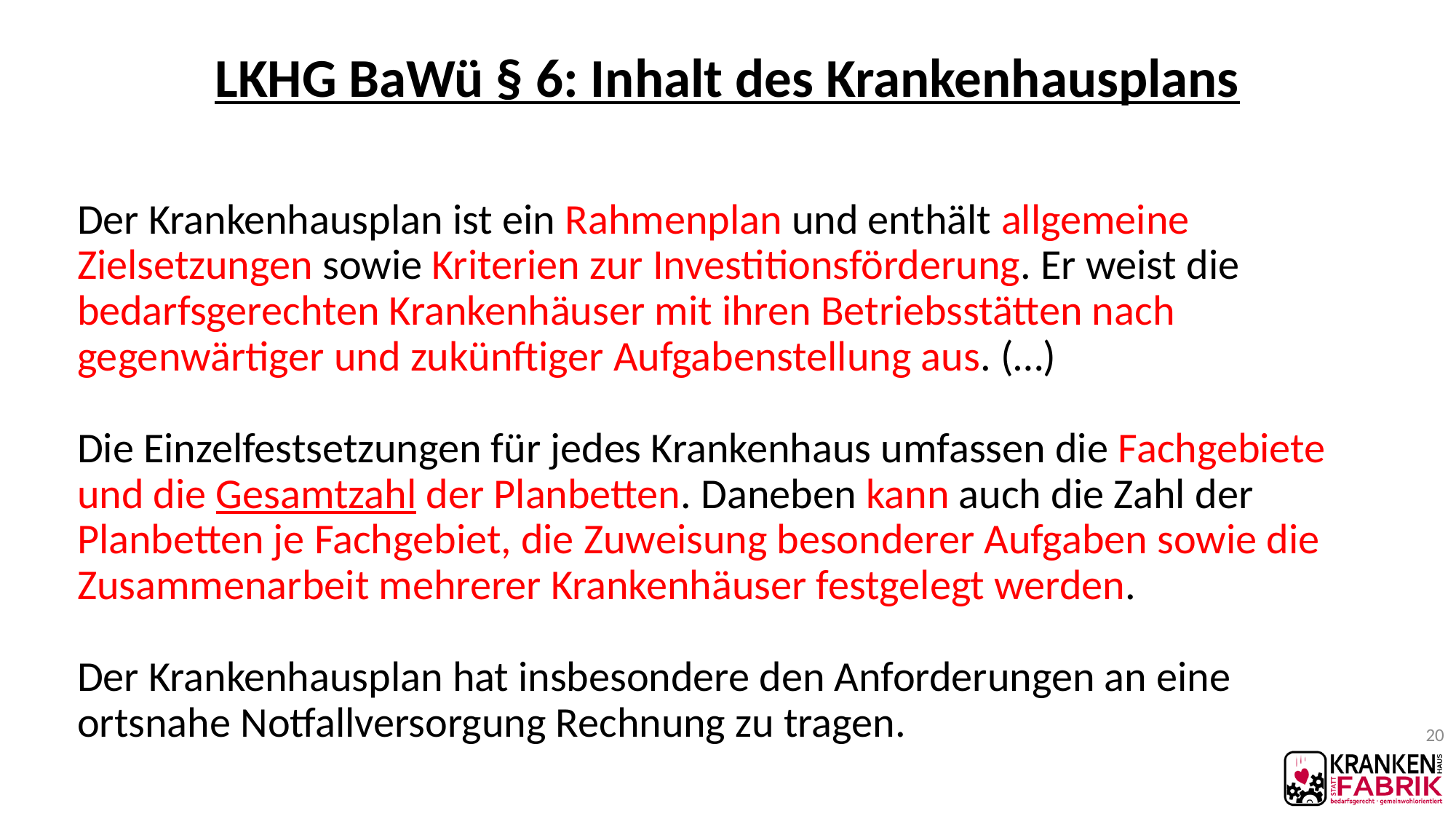

# LKHG BaWü § 6: Inhalt des Krankenhausplans
Der Krankenhausplan ist ein Rahmenplan und enthält allgemeine Zielsetzungen sowie Kriterien zur Investitionsförderung. Er weist die bedarfsgerechten Krankenhäuser mit ihren Betriebsstätten nach gegenwärtiger und zukünftiger Aufgabenstellung aus. (…)
Die Einzelfestsetzungen für jedes Krankenhaus umfassen die Fachgebiete und die Gesamtzahl der Planbetten. Daneben kann auch die Zahl der Planbetten je Fachgebiet, die Zuweisung besonderer Aufgaben sowie die Zusammenarbeit mehrerer Krankenhäuser festgelegt werden.
Der Krankenhausplan hat insbesondere den Anforderungen an eine ortsnahe Notfallversorgung Rechnung zu tragen.

20